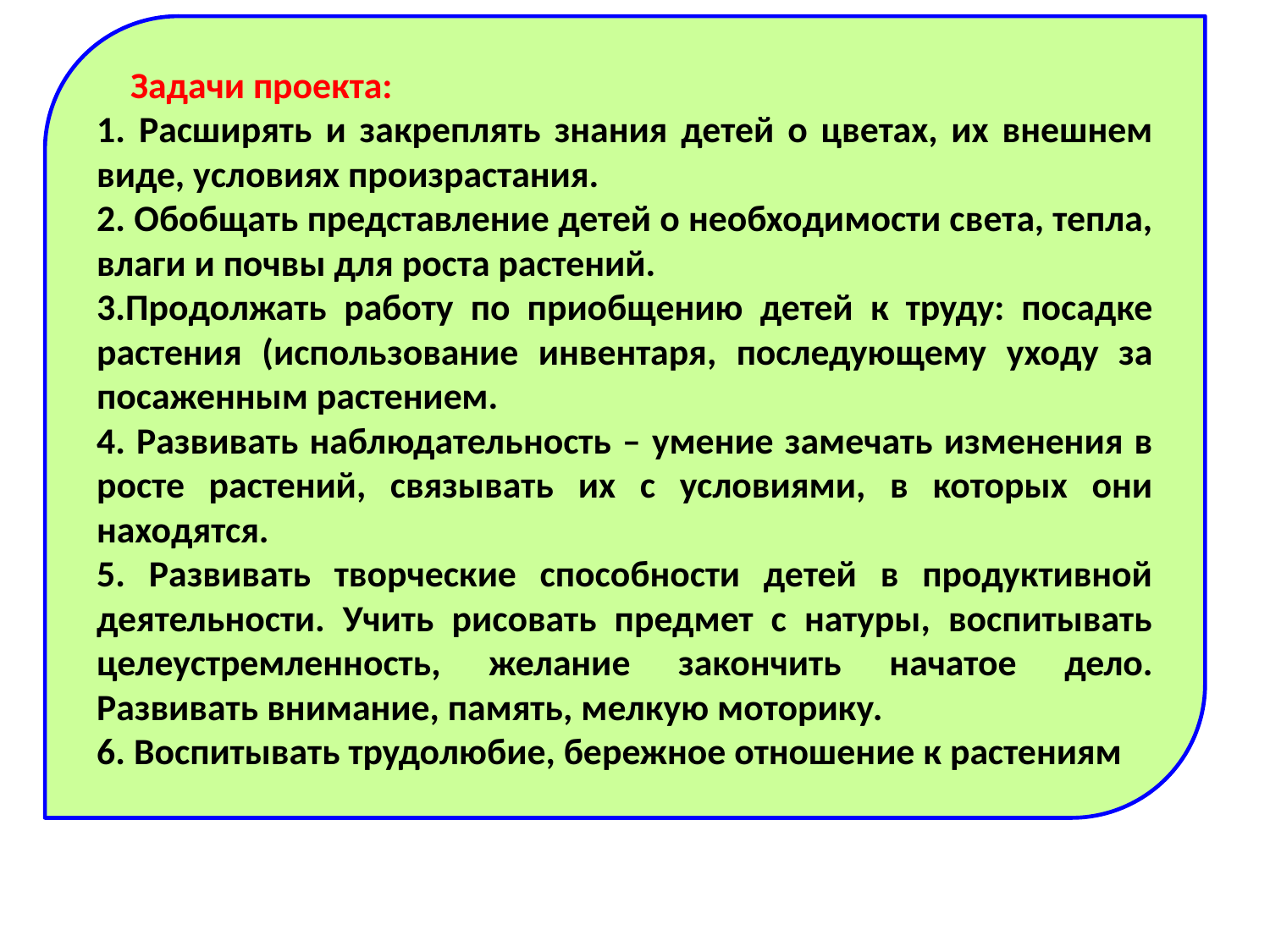

Задачи проекта:
1. Расширять и закреплять знания детей о цветах, их внешнем виде, условиях произрастания.
2. Обобщать представление детей о необходимости света, тепла, влаги и почвы для роста растений.
3.Продолжать работу по приобщению детей к труду: посадке растения (использование инвентаря, последующему уходу за посаженным растением.
4. Развивать наблюдательность – умение замечать изменения в росте растений, связывать их с условиями, в которых они находятся.
5. Развивать творческие способности детей в продуктивной деятельности. Учить рисовать предмет с натуры, воспитывать целеустремленность, желание закончить начатое дело. Развивать внимание, память, мелкую моторику.
6. Воспитывать трудолюбие, бережное отношение к растениям